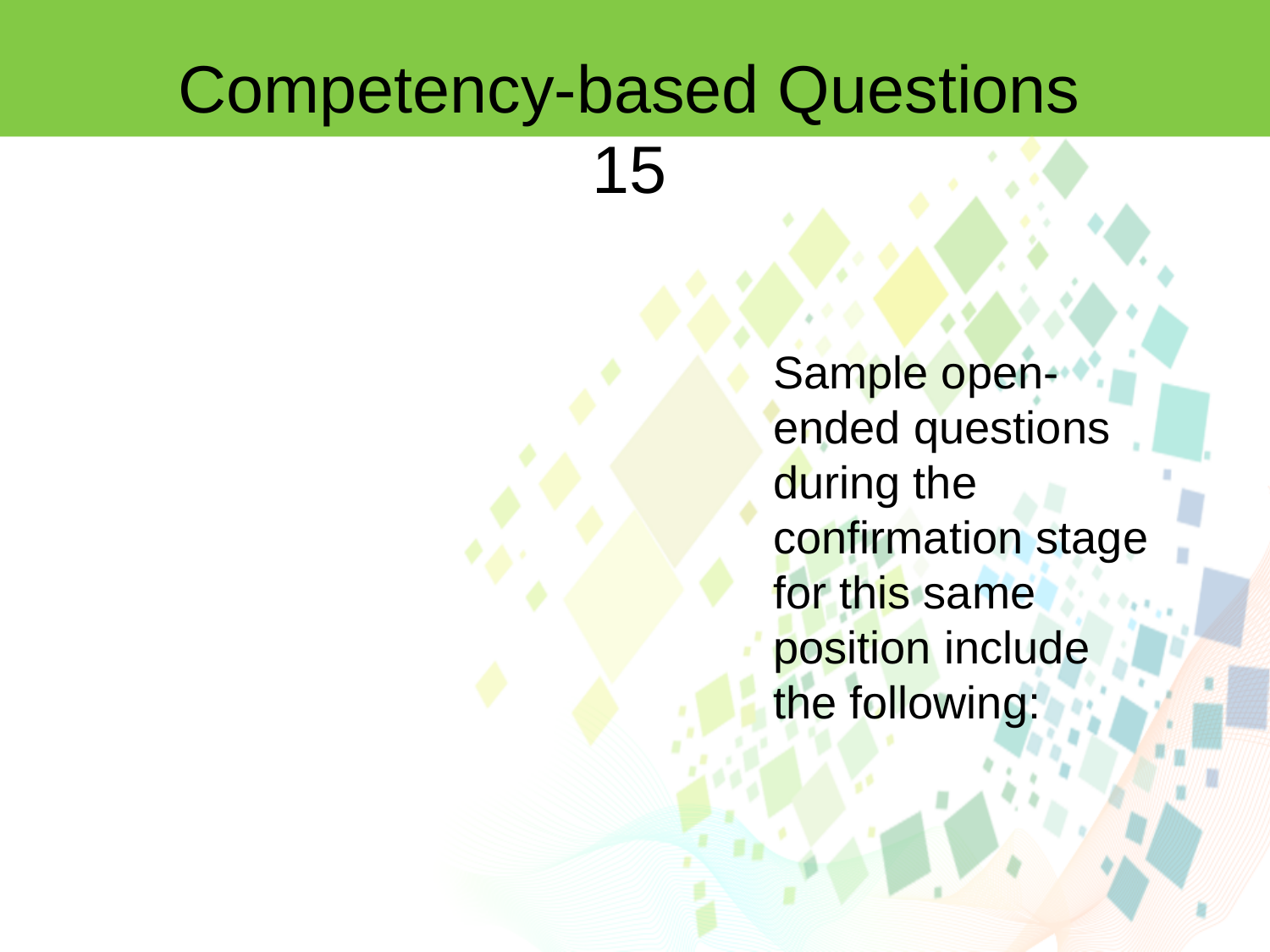

Competency-based Questions 15
Sample open-ended questions during the confirmation stage for this same position include the following: